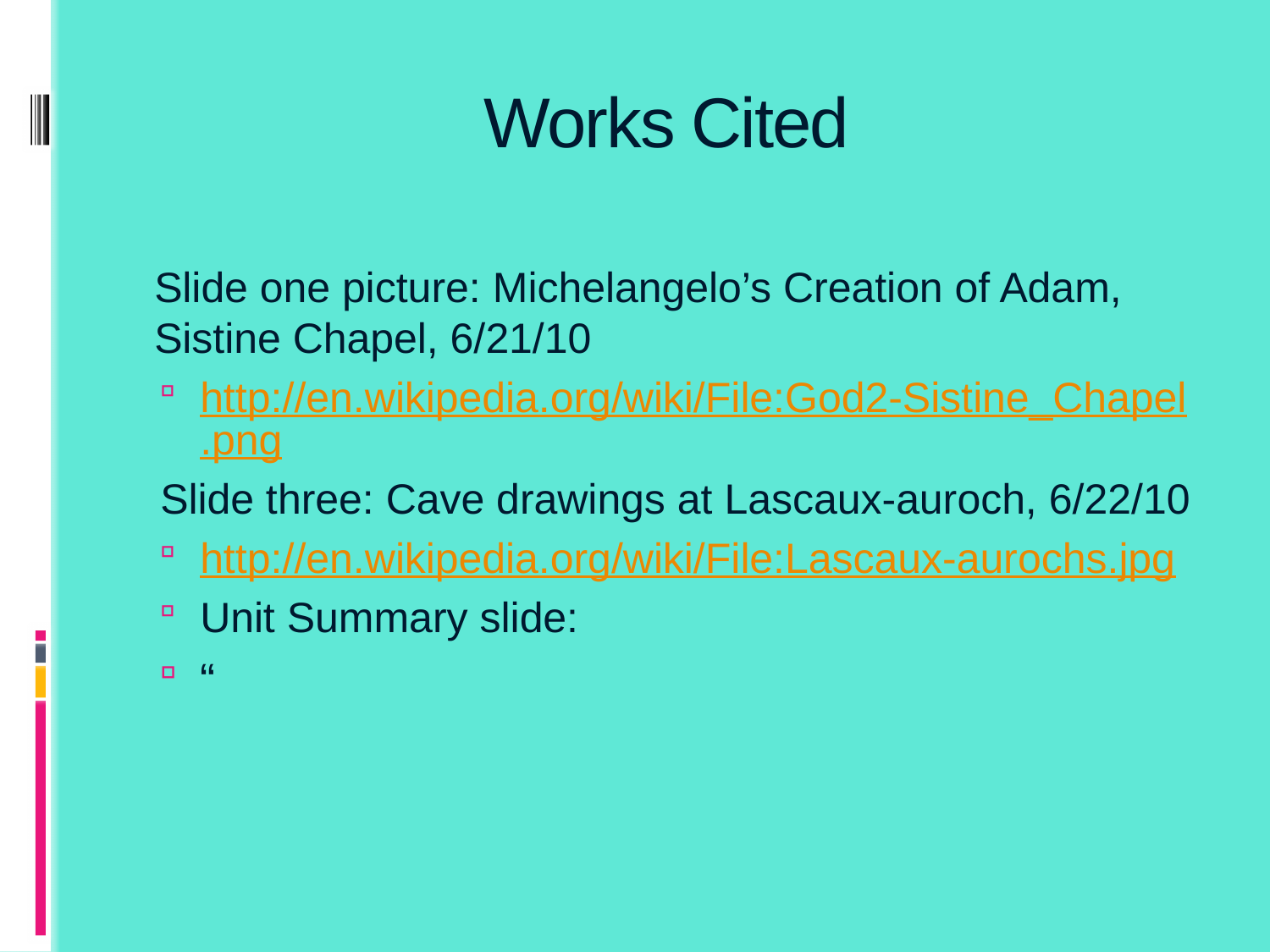

# Works Cited
	Slide one picture: Michelangelo’s Creation of Adam, Sistine Chapel, 6/21/10
http://en.wikipedia.org/wiki/File:God2-Sistine_Chapel.png
Slide three: Cave drawings at Lascaux-auroch, 6/22/10
http://en.wikipedia.org/wiki/File:Lascaux-aurochs.jpg
Unit Summary slide:
“